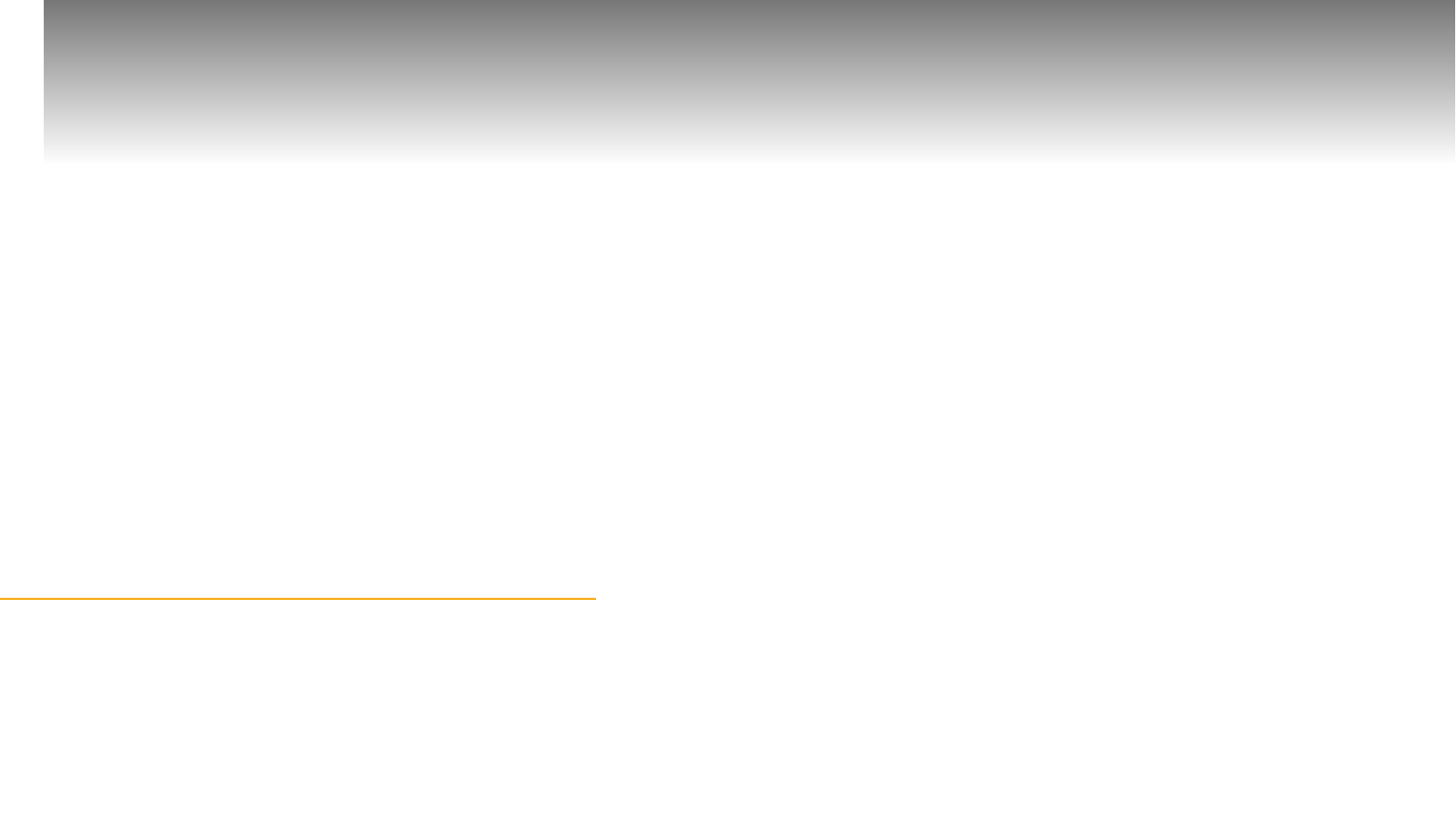

PRESENTACIÓN COMITÉ DE CONTRATACIÓN Selección Abreviada por Subasta Inversa Proyecto de Inversión 2808
“Tunjuelito con Oportunidades para la Educación”
Adquisición de equipos tecnológicos para instituciones educativas oficiales
Presupuesto oficial: $ 816.914.384

JULIO 2026
Alcaldía local de Tunjuelito